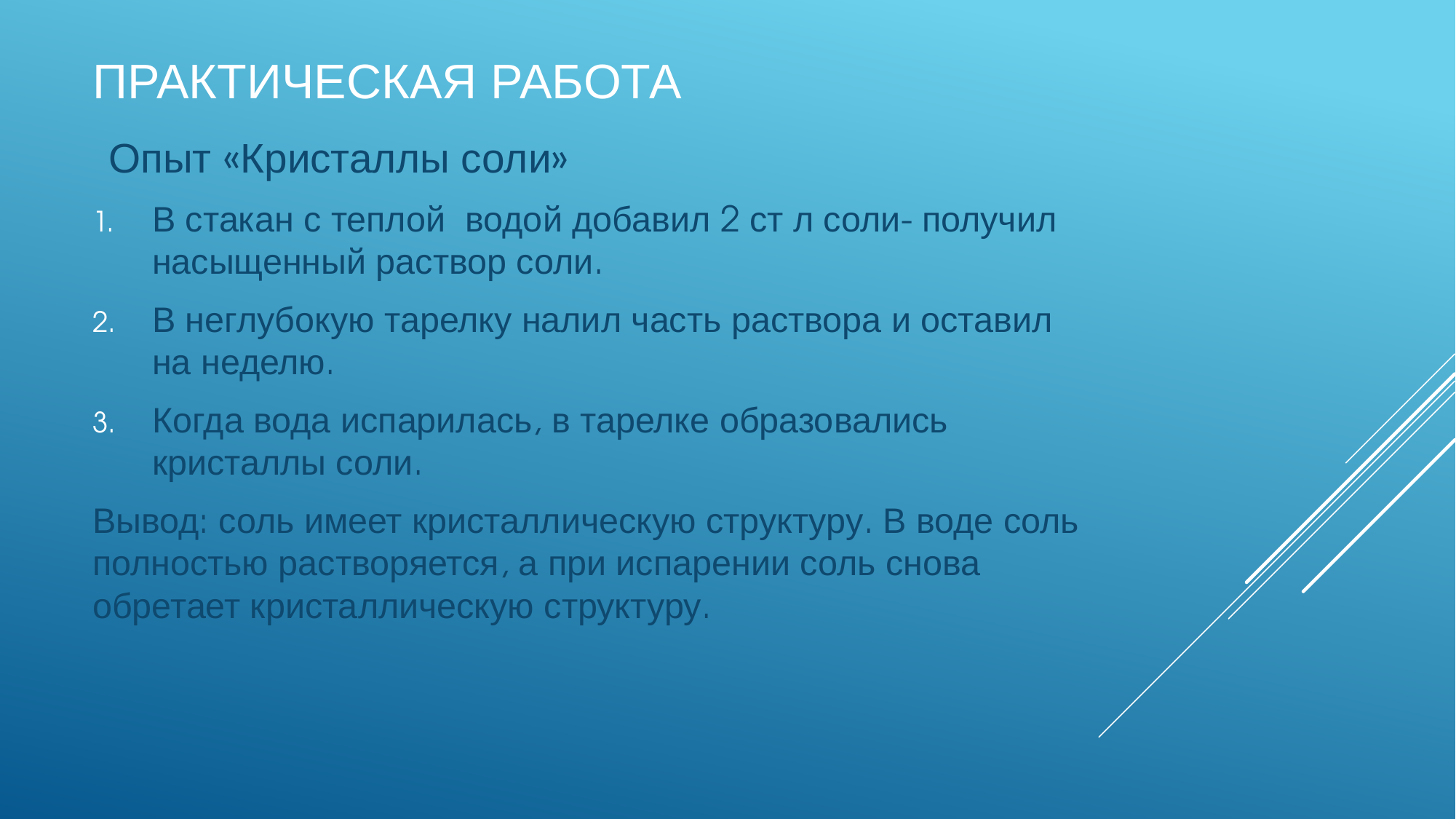

# Практическая работа
  Опыт «Кристаллы соли»
В стакан с теплой  водой добавил 2 ст л соли- получил насыщенный раствор соли.
В неглубокую тарелку налил часть раствора и оставил на неделю.
Когда вода испарилась, в тарелке образовались кристаллы соли.
Вывод: соль имеет кристаллическую структуру. В воде соль полностью растворяется, а при испарении соль снова обретает кристаллическую структуру.